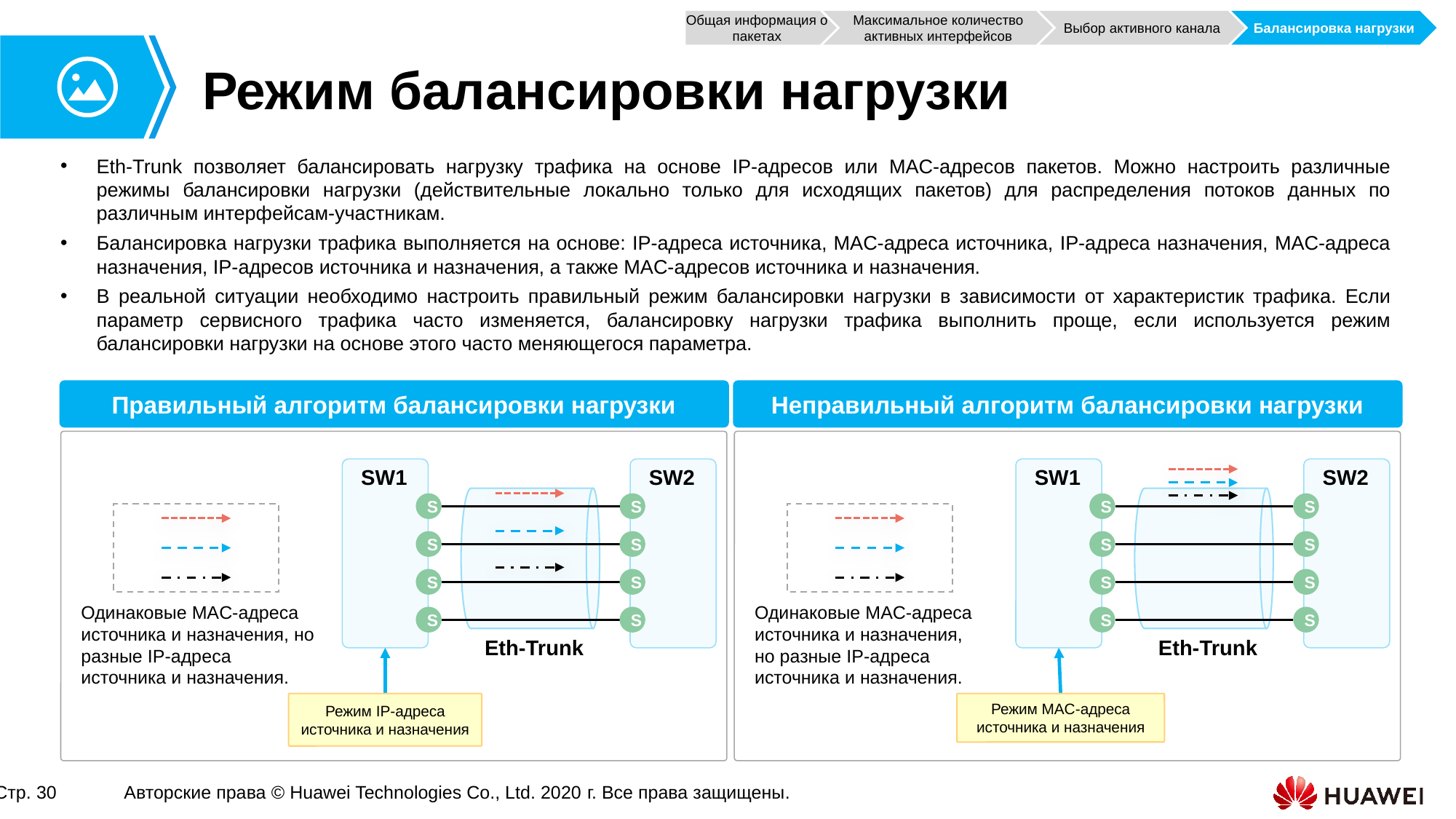

Общая информация о пакетах
Максимальное количество активных интерфейсов
Выбор активного канала
Балансировка нагрузки
# Режим балансировки нагрузки
Eth-Trunk позволяет балансировать нагрузку трафика на основе IP-адресов или MAC-адресов пакетов. Можно настроить различные режимы балансировки нагрузки (действительные локально только для исходящих пакетов) для распределения потоков данных по различным интерфейсам-участникам.
Балансировка нагрузки трафика выполняется на основе: IP-адреса источника, MAC-адреса источника, IP-адреса назначения, MAC-адреса назначения, IP-адресов источника и назначения, а также MAC-адресов источника и назначения.
В реальной ситуации необходимо настроить правильный режим балансировки нагрузки в зависимости от характеристик трафика. Если параметр сервисного трафика часто изменяется, балансировку нагрузки трафика выполнить проще, если используется режим балансировки нагрузки на основе этого часто меняющегося параметра.
Правильный алгоритм балансировки нагрузки
Неправильный алгоритм балансировки нагрузки

SW2
SW2
SW1
SW1

S
S
S
S

S
S
S
S
S
S
S
S
Одинаковые MAC-адреса источника и назначения, но разные IP-адреса источника и назначения.
Одинаковые MAC-адреса источника и назначения, но разные IP-адреса источника и назначения.
S
S
S
S
Eth-Trunk
Eth-Trunk
Режим IP-адреса источника и назначения
Режим MAC-адреса источника и назначения